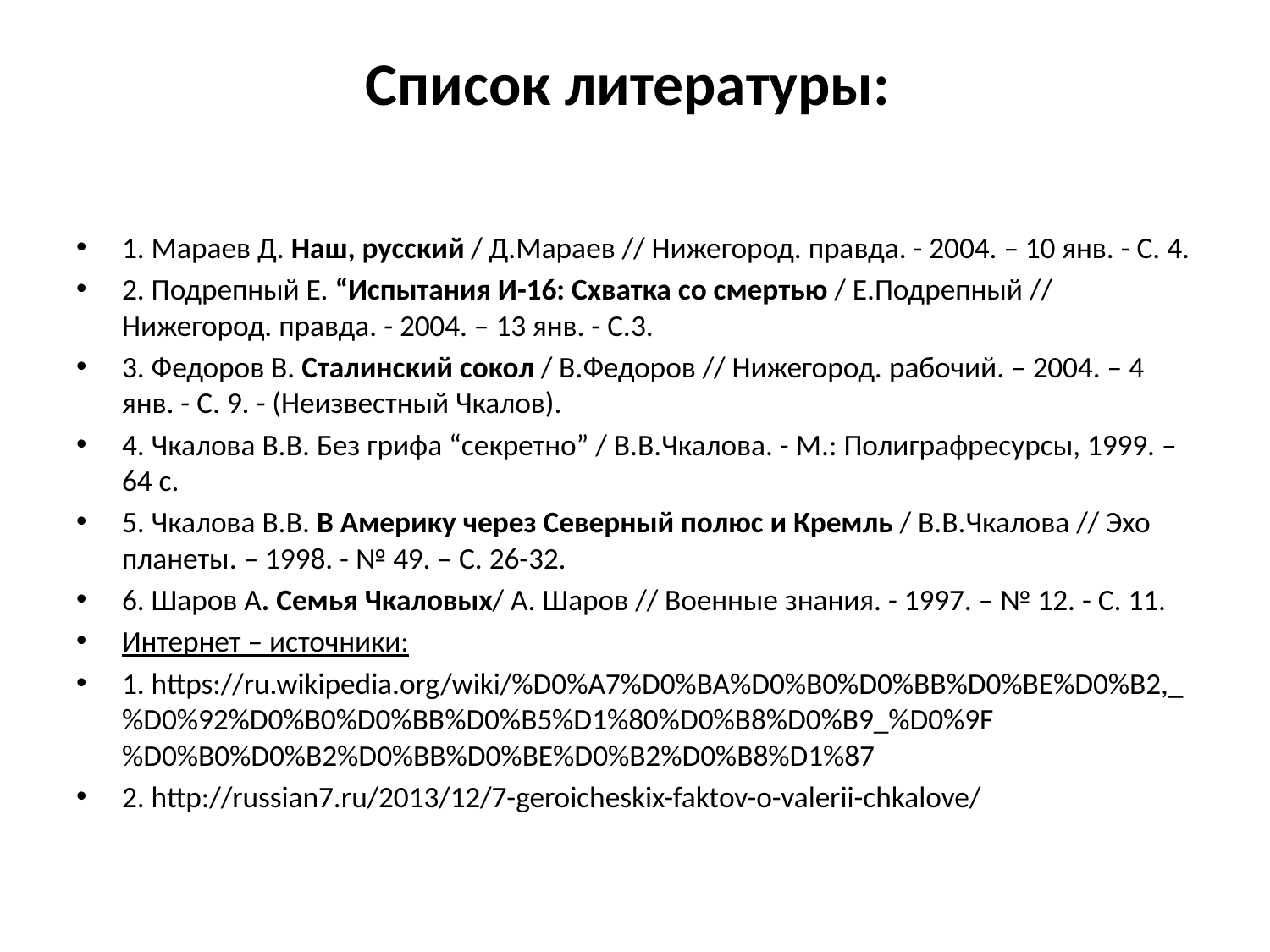

# Список литературы:
1. Мараев Д. Наш, русский / Д.Мараев // Нижегород. правда. - 2004. – 10 янв. - С. 4.
2. Подрепный Е. “Испытания И-16: Схватка со смертью / Е.Подрепный // Нижегород. правда. - 2004. – 13 янв. - С.3.
3. Федоров В. Сталинский сокол / В.Федоров // Нижегород. рабочий. – 2004. – 4 янв. - С. 9. - (Неизвестный Чкалов).
4. Чкалова В.В. Без грифа “секретно” / В.В.Чкалова. - М.: Полиграфресурсы, 1999. – 64 с.
5. Чкалова В.В. В Америку через Северный полюс и Кремль / В.В.Чкалова // Эхо планеты. – 1998. - № 49. – С. 26-32.
6. Шаров А. Семья Чкаловых/ А. Шаров // Военные знания. - 1997. – № 12. - С. 11.
Интернет – источники:
1. https://ru.wikipedia.org/wiki/%D0%A7%D0%BA%D0%B0%D0%BB%D0%BE%D0%B2,_%D0%92%D0%B0%D0%BB%D0%B5%D1%80%D0%B8%D0%B9_%D0%9F%D0%B0%D0%B2%D0%BB%D0%BE%D0%B2%D0%B8%D1%87
2. http://russian7.ru/2013/12/7-geroicheskix-faktov-o-valerii-chkalove/